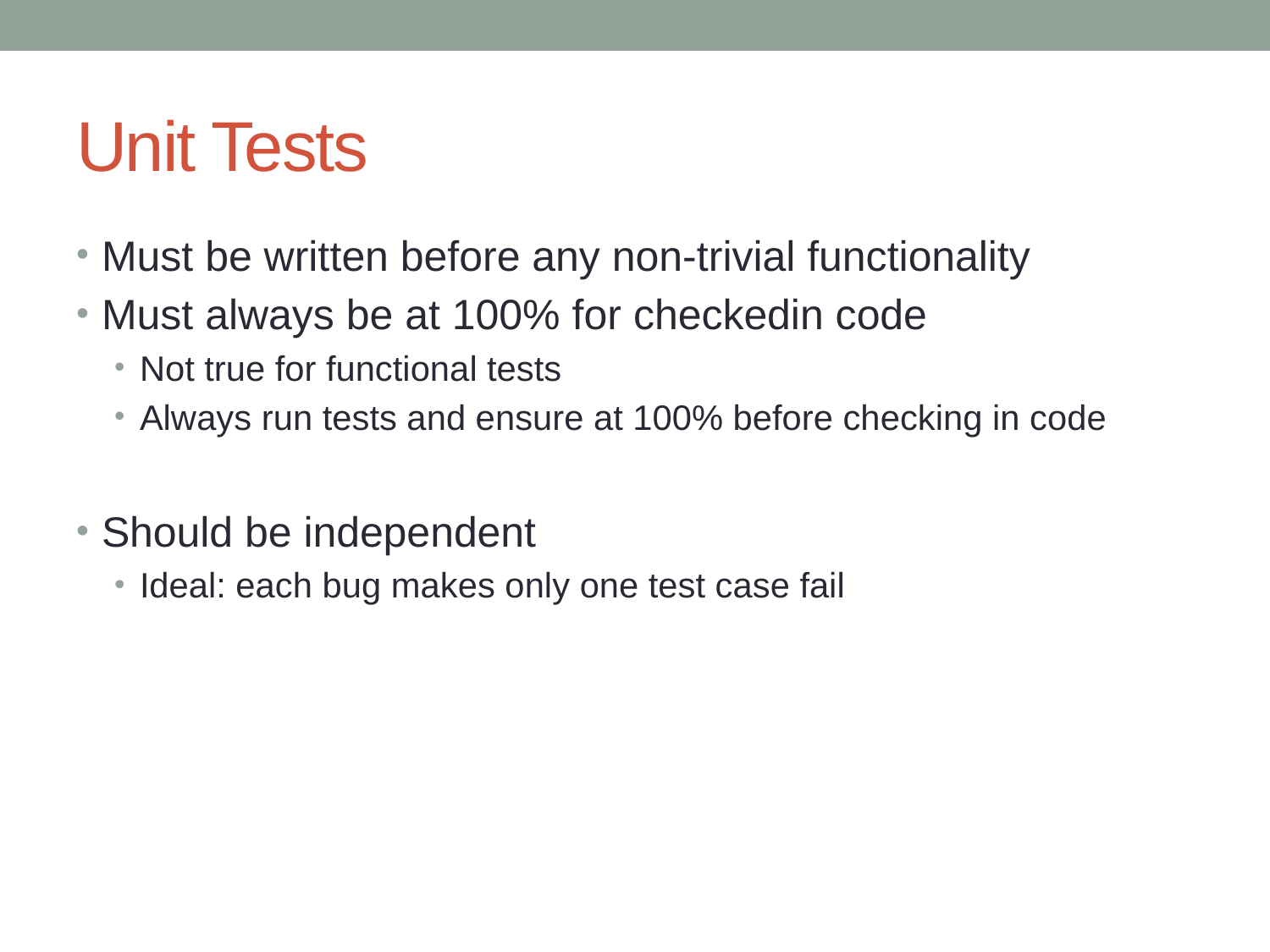

# Unit Tests
Must be written before any non-trivial functionality
Must always be at 100% for checkedin code
Not true for functional tests
Always run tests and ensure at 100% before checking in code

Should be independent
Ideal: each bug makes only one test case fail